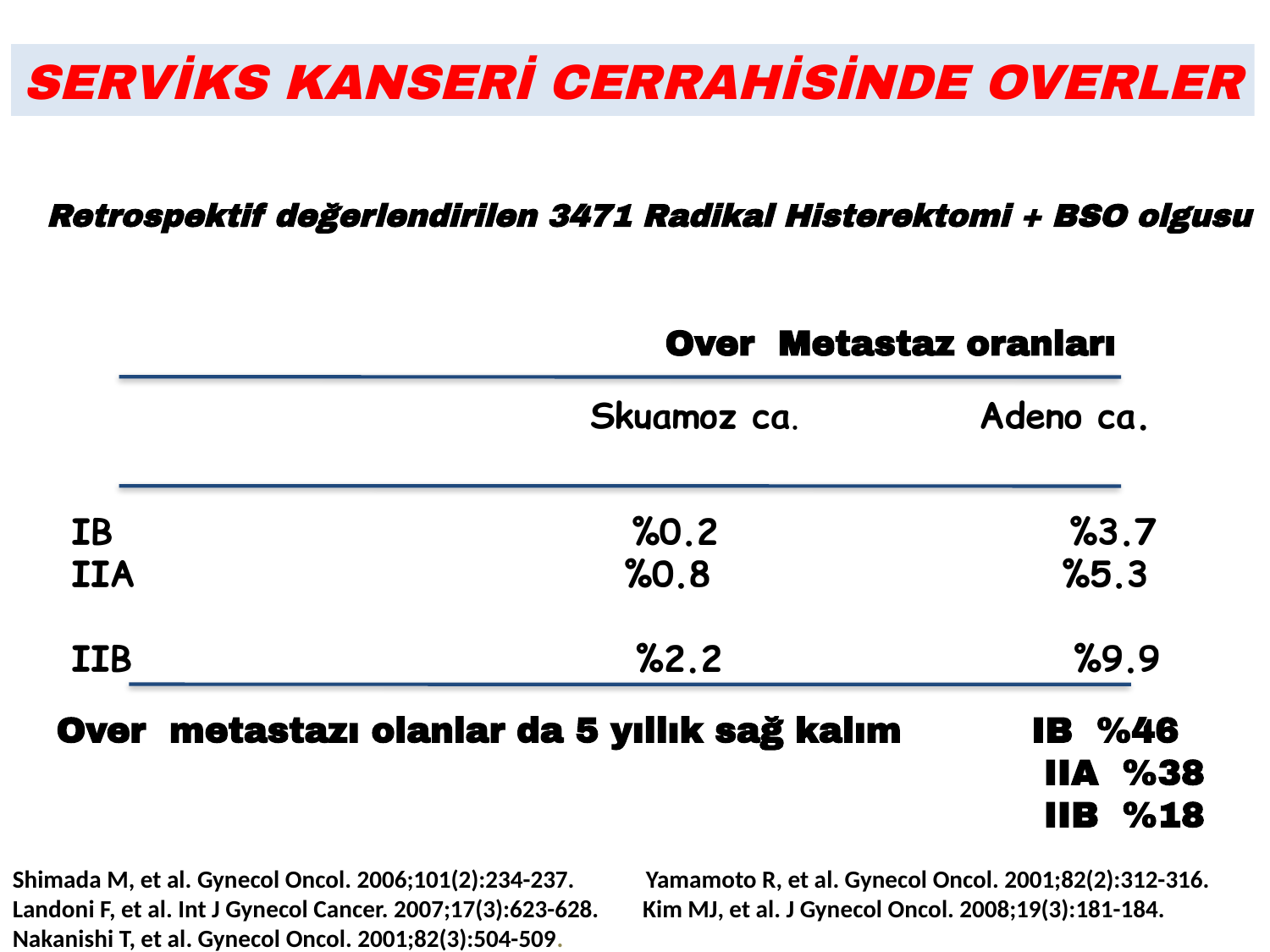

SERVİKS KANSERİ CERRAHİSİNDE OVERLER
Retrospektif değerlendirilen 3471 Radikal Histerektomi + BSO olgusu
                    Over  Metastaz oranları
                           Skuamoz ca.                 Adeno ca.
IB                                  %0.2                       %3.7
IIA                                %0.8                       %5.3

IIB                                 %2.2                       %9.9

        Over  metastazı olanlar da 5 yıllık sağ kalım           IB  %46
                                                                                       IIA  %38
                                                                                       IIB  %18

Shimada M, et al. Gynecol Oncol. 2006;101(2):234-237.             Yamamoto R, et al. Gynecol Oncol. 2001;82(2):312-316.
Landoni F, et al. Int J Gynecol Cancer. 2007;17(3):623-628.        Kim MJ, et al. J Gynecol Oncol. 2008;19(3):181-184.
Nakanishi T, et al. Gynecol Oncol. 2001;82(3):504-509.